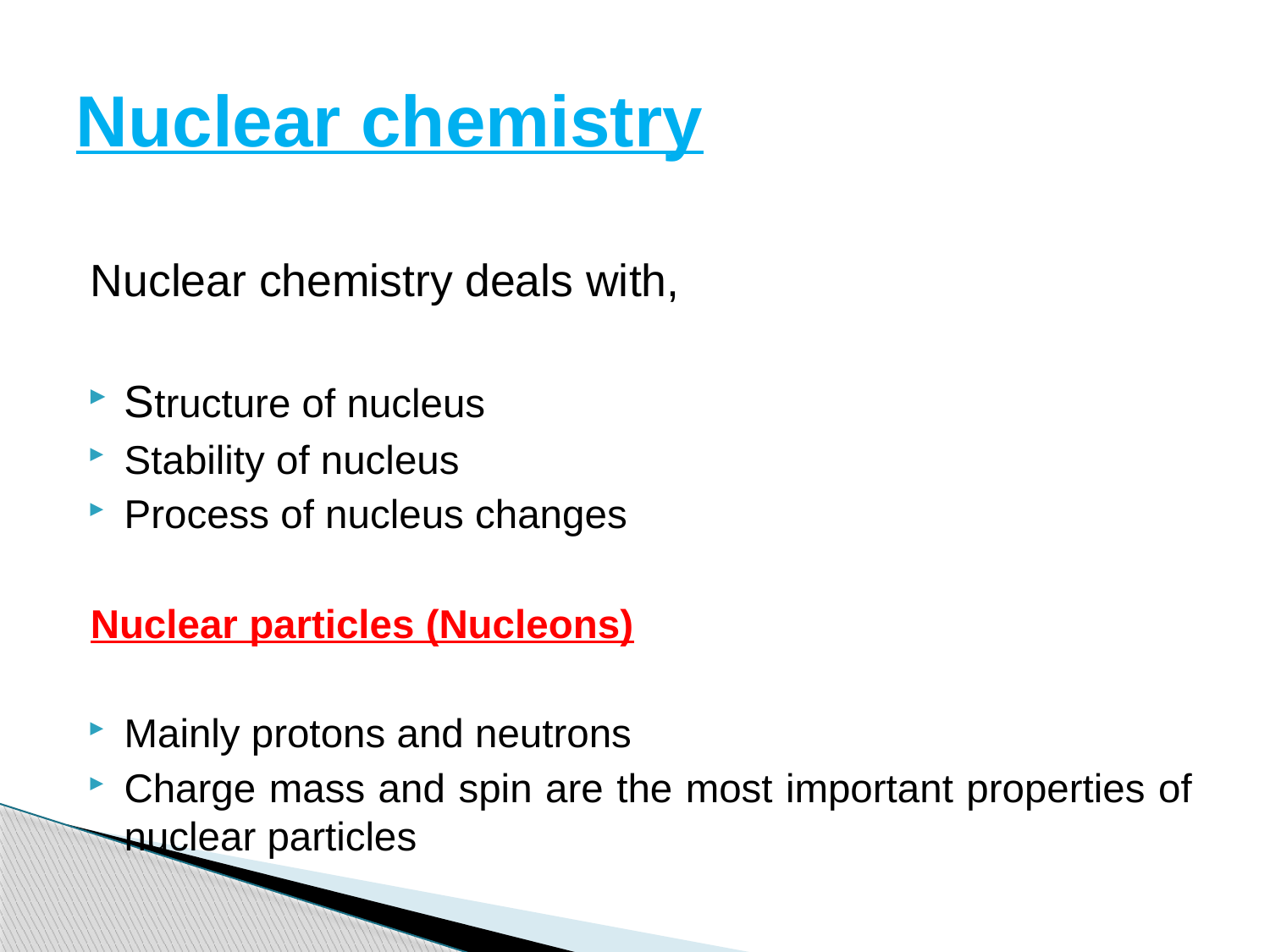

# Nuclear chemistry
Nuclear chemistry deals with,

Structure of nucleus
Stability of nucleus
Process of nucleus changes

Nuclear particles (Nucleons)

Mainly protons and neutrons
Charge mass and spin are the most important properties of nuclear particles